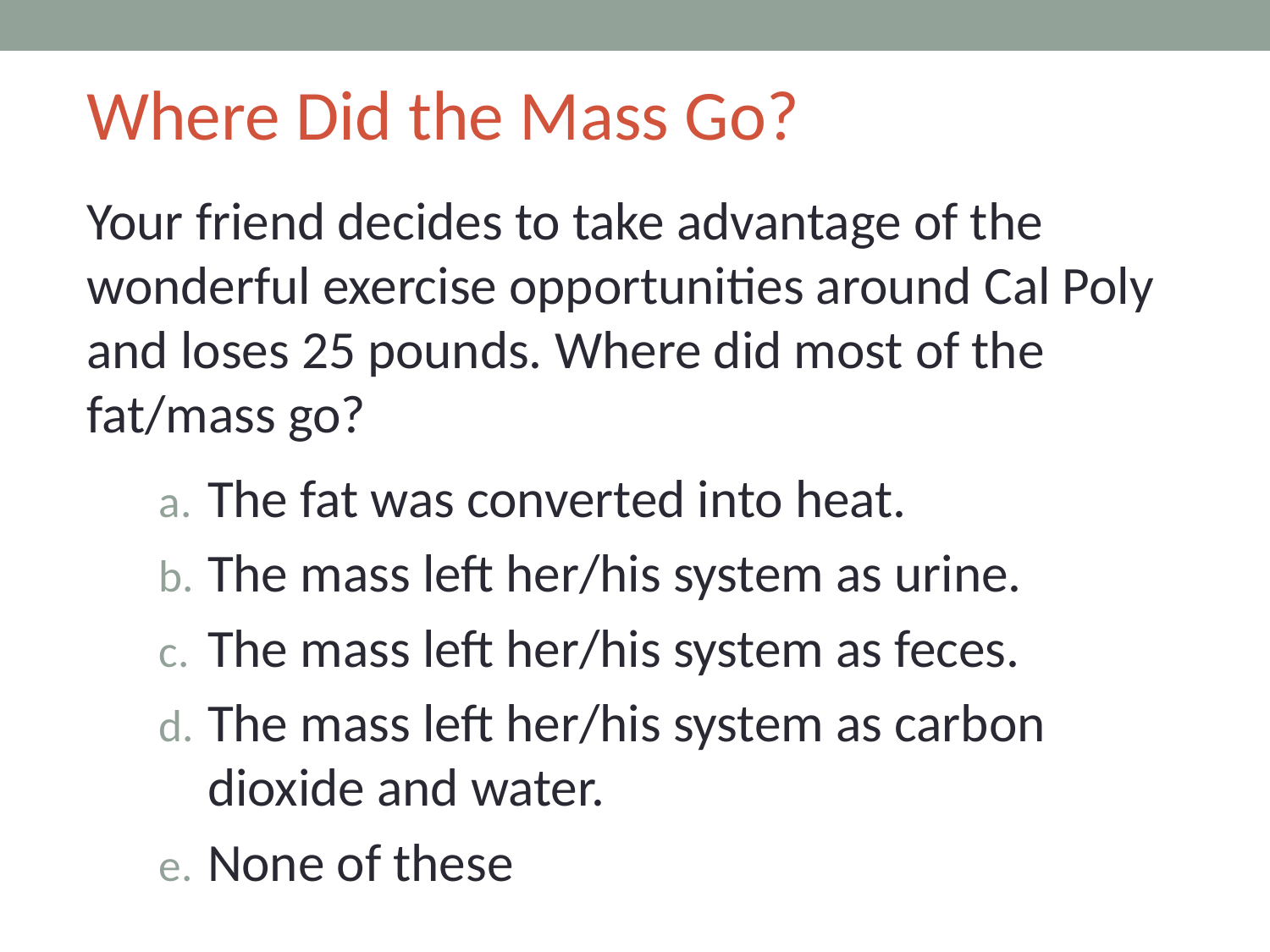

Where Did the Mass Go?
Your friend decides to take advantage of the wonderful exercise opportunities around Cal Poly and loses 25 pounds. Where did most of the fat/mass go?
The fat was converted into heat.
The mass left her/his system as urine.
The mass left her/his system as feces.
The mass left her/his system as carbon dioxide and water.
None of these